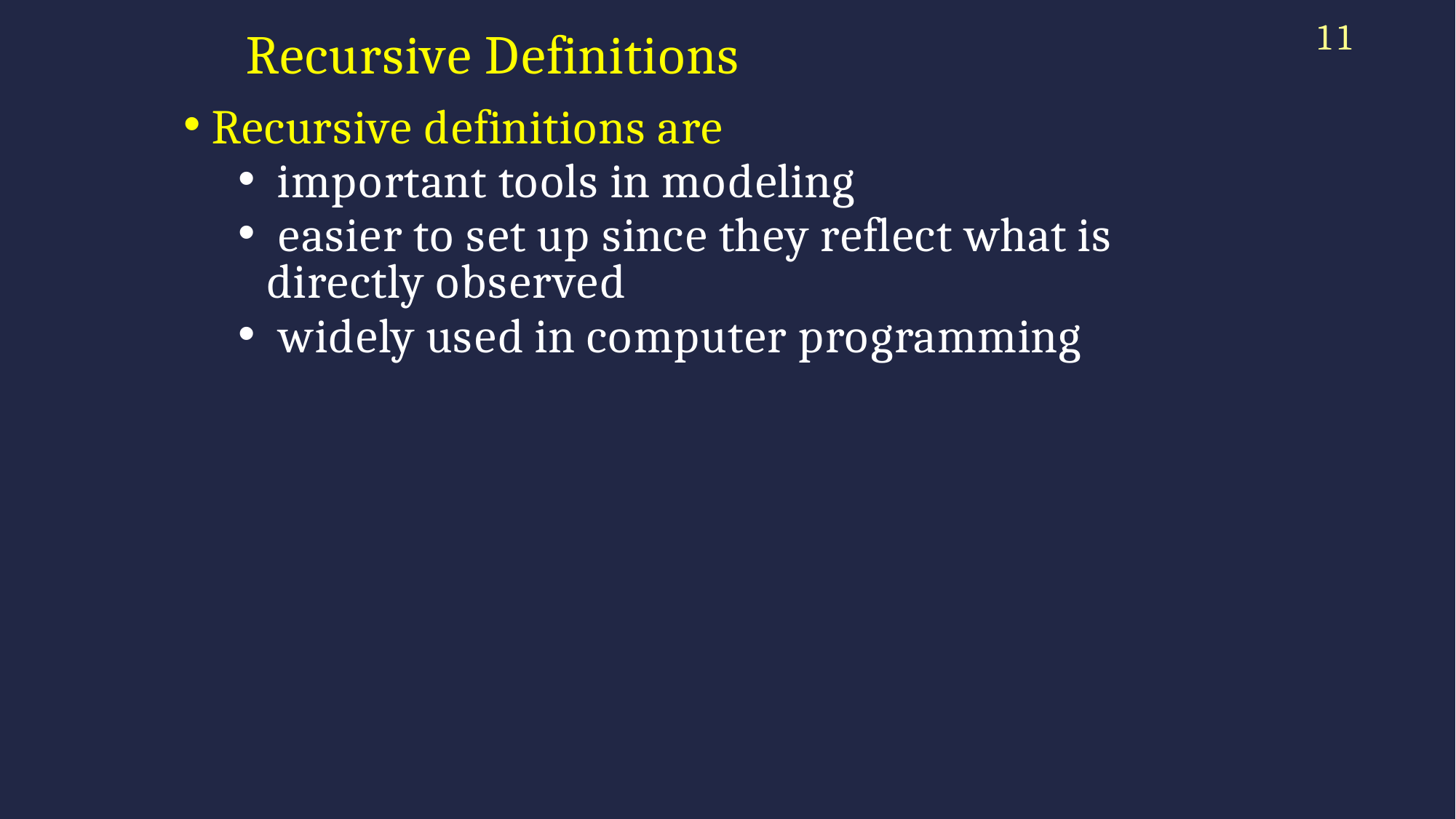

11
# Recursive Definitions
Recursive definitions are
 important tools in modeling
 easier to set up since they reflect what is directly observed
 widely used in computer programming